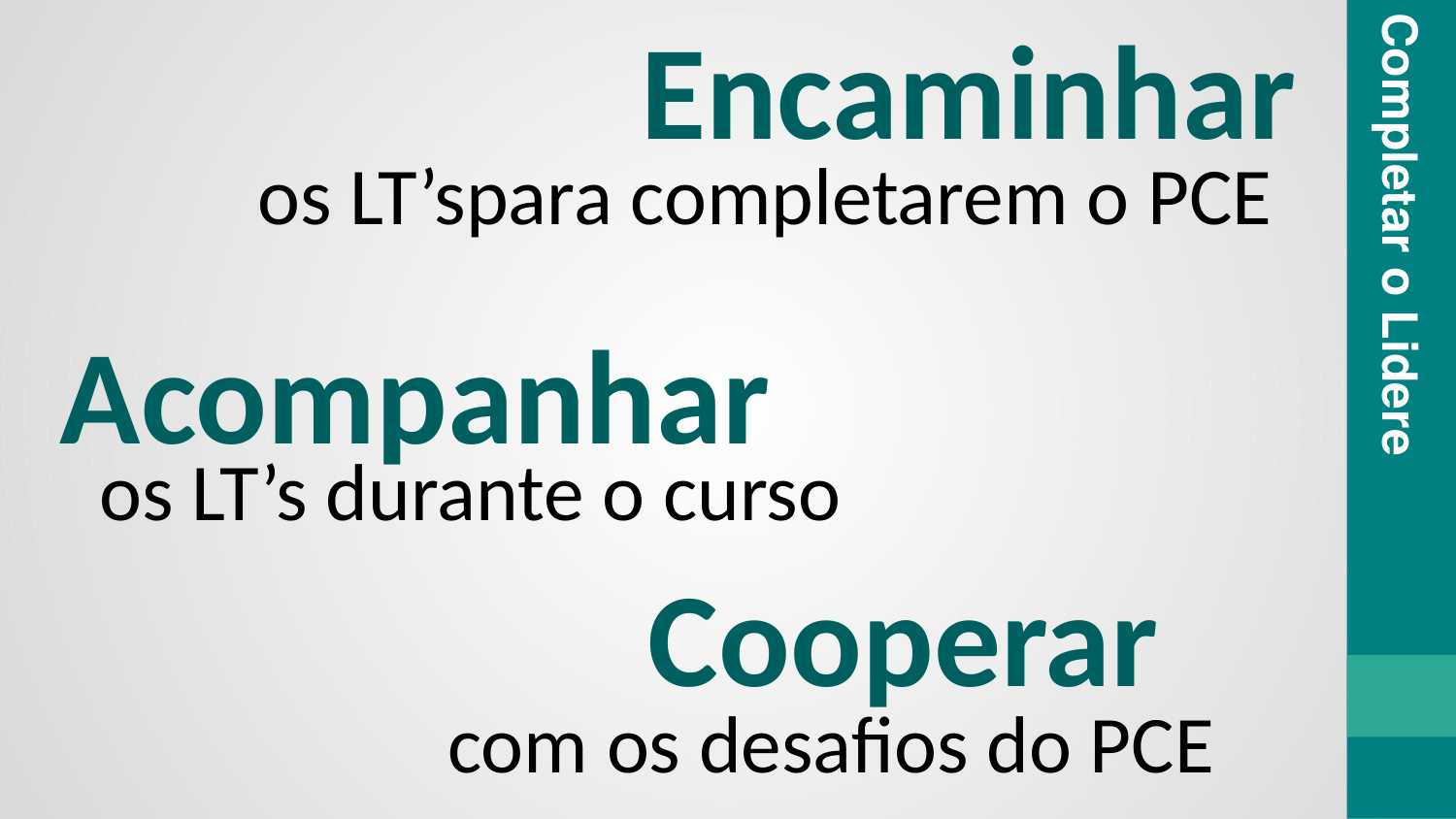

Encaminhar
os LT’spara completarem o PCE
Completar o Lidere
Acompanhar
os LT’s durante o curso
Cooperar
com os desafios do PCE